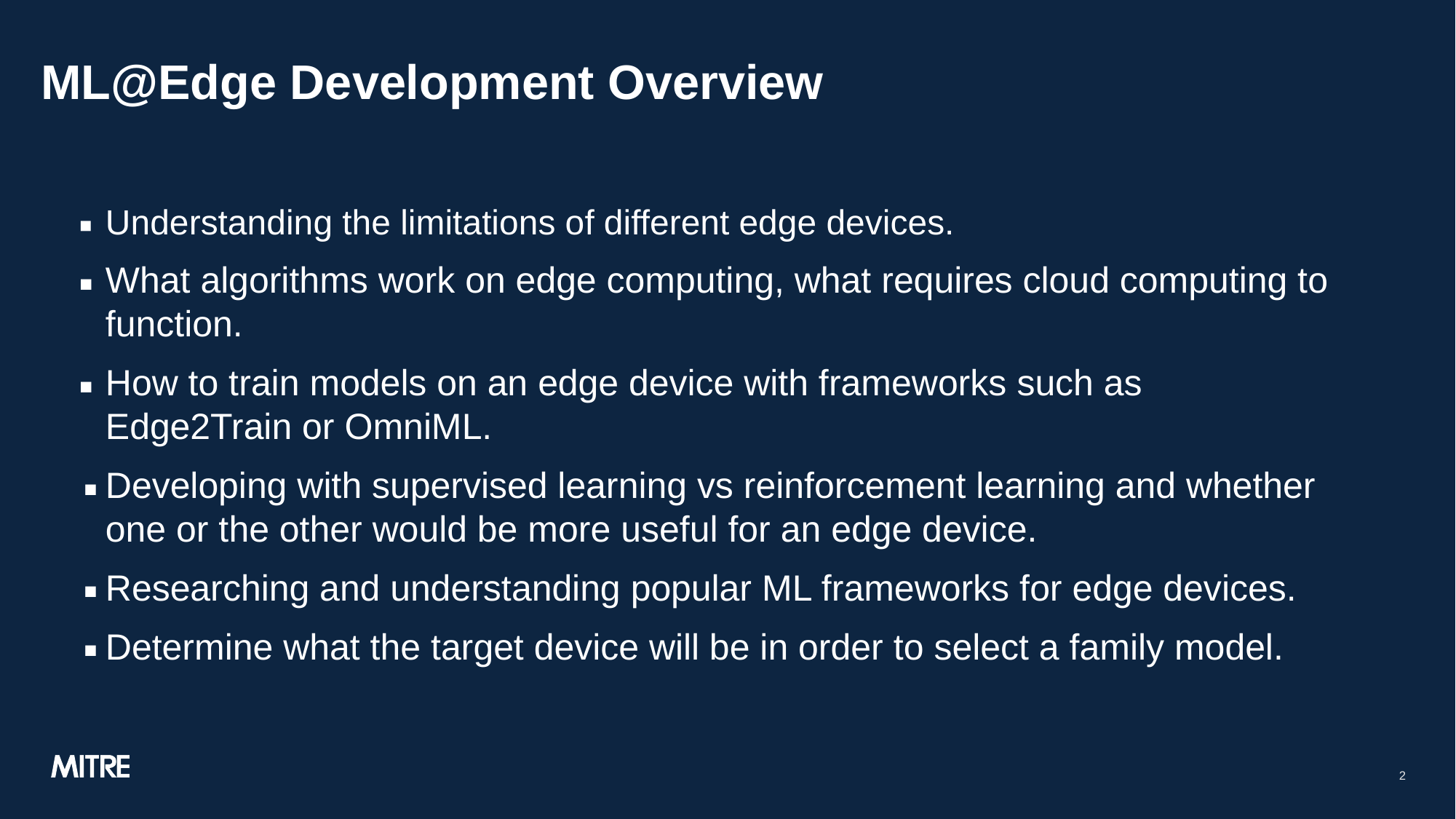

# ML@Edge Development Overview
Understanding the limitations of different edge devices.
What algorithms work on edge computing, what requires cloud computing to function.
How to train models on an edge device with frameworks such as Edge2Train or OmniML.
Developing with supervised learning vs reinforcement learning and whether one or the other would be more useful for an edge device.
Researching and understanding popular ML frameworks for edge devices.
Determine what the target device will be in order to select a family model.

2